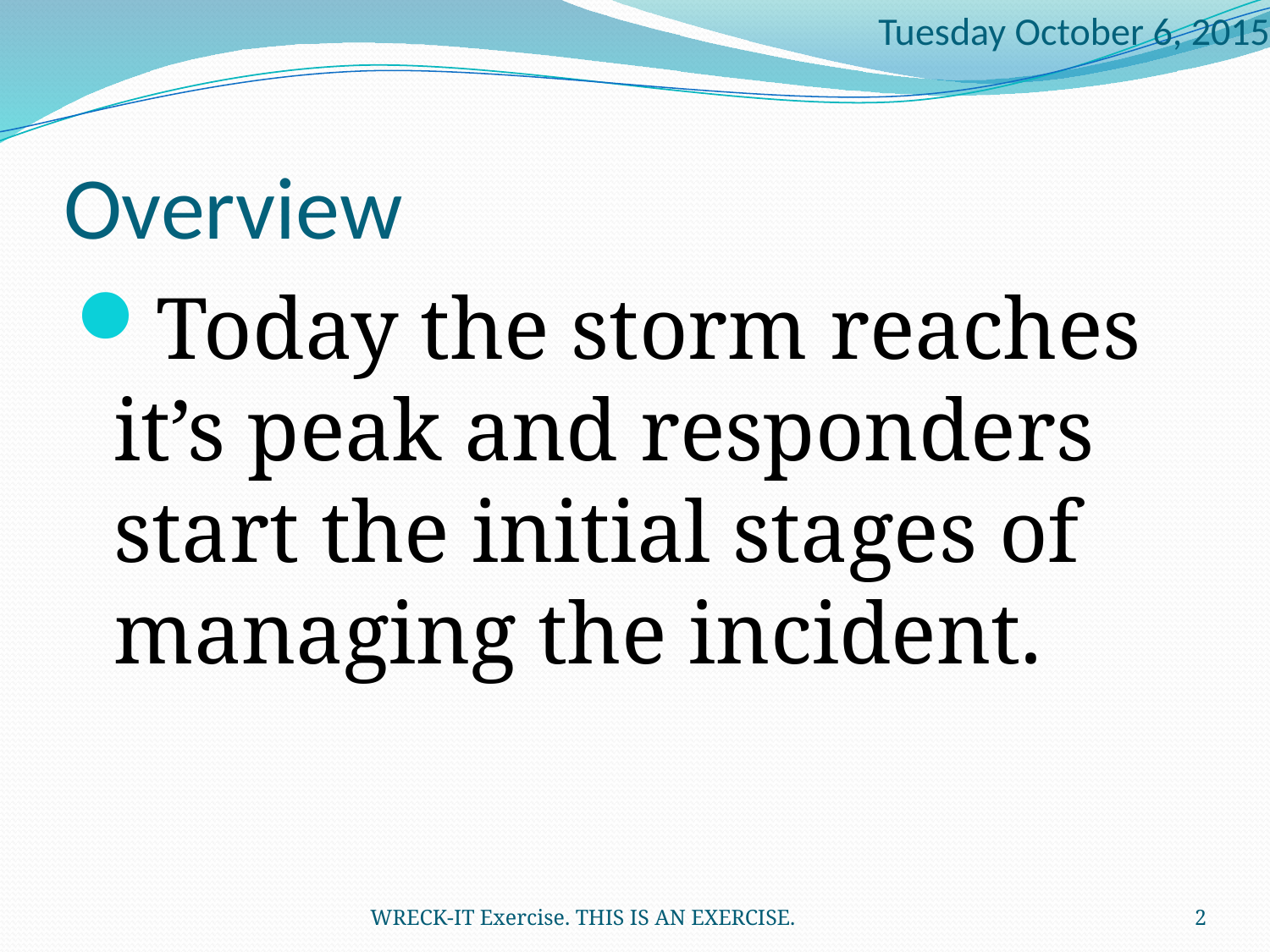

Tuesday October 6, 2015
# Overview
Today the storm reaches it’s peak and responders start the initial stages of managing the incident.
WRECK-IT Exercise. THIS IS AN EXERCISE.
2